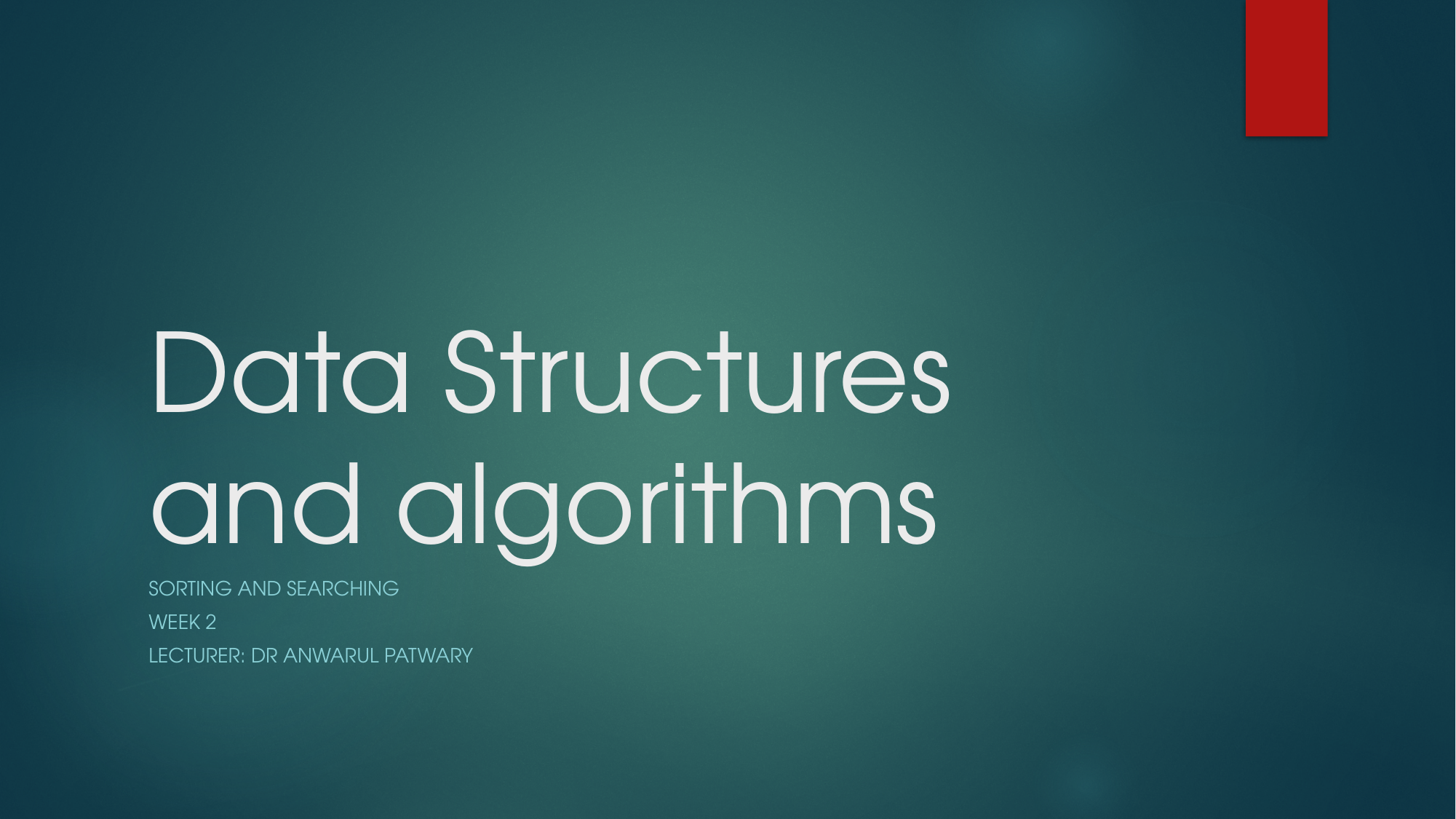

# Data Structures and algorithms
Sorting and searching
Week 2
Lecturer: Dr Anwarul Patwary